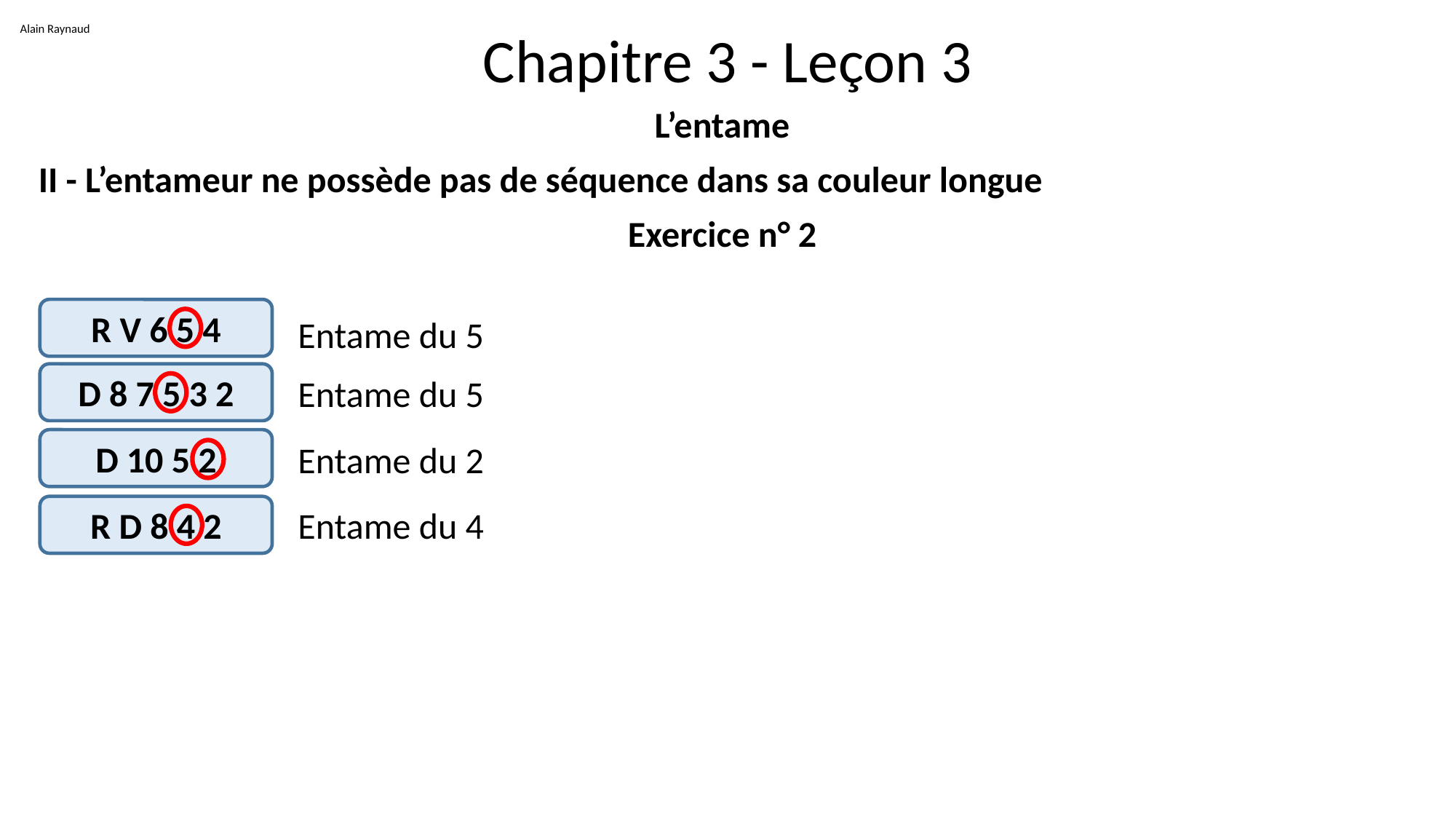

Alain Raynaud
# Chapitre 3 - Leçon 3
L’entame
II - L’entameur ne possède pas de séquence dans sa couleur longue
Exercice n° 2

R V 6 5 4
Entame du 5

D 8 7 5 3 2
Entame du 5

D 10 5 2
Entame du 2

R D 8 4 2
Entame du 4